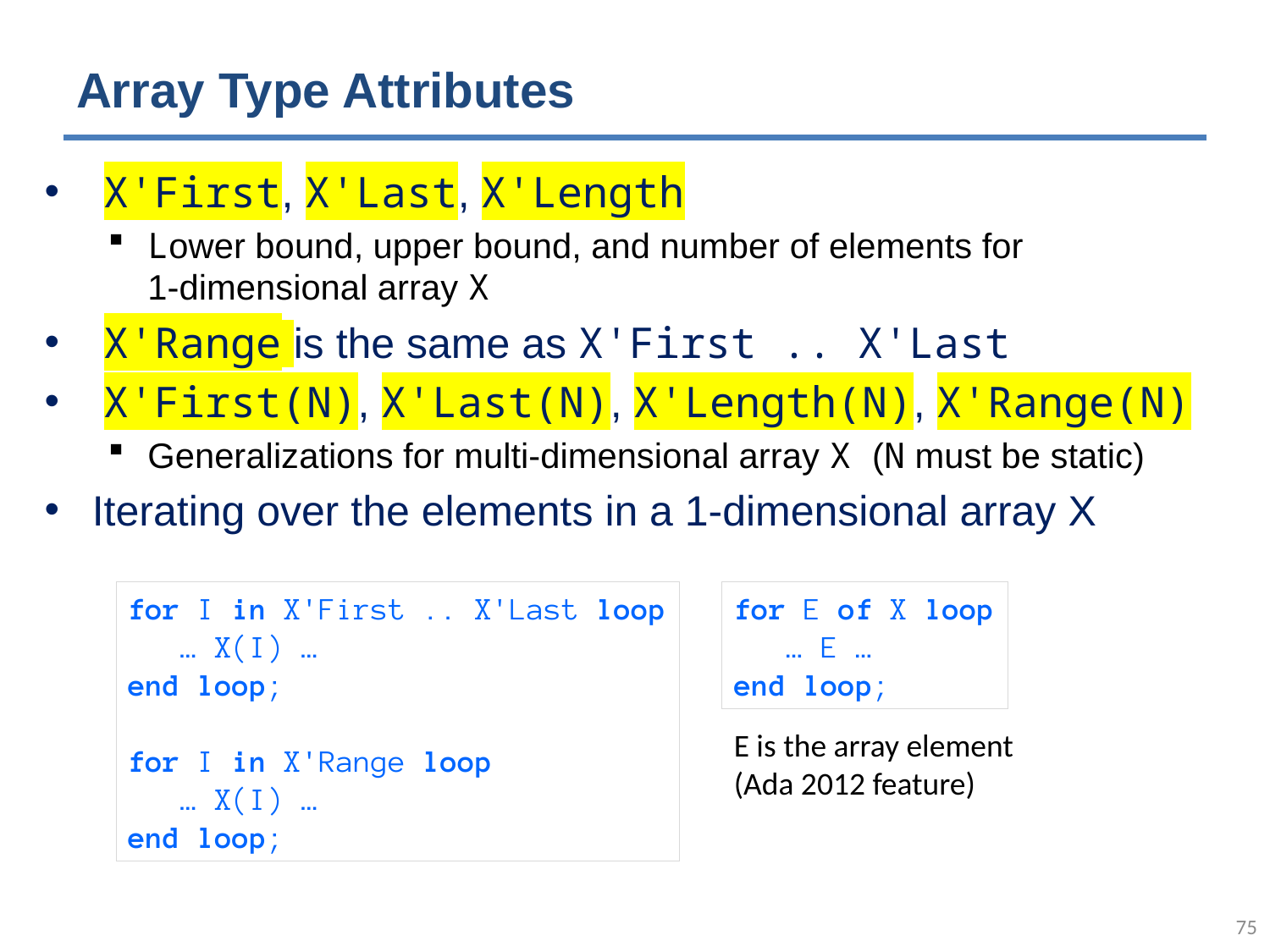

# Array Type Attributes
 X'First, X'Last, X'Length
Lower bound, upper bound, and number of elements for
1-dimensional array X
 X'Range is the same as X'First .. X'Last
 X'First(N), X'Last(N), X'Length(N), X'Range(N)
Generalizations for multi-dimensional array X (N must be static)
Iterating over the elements in a 1-dimensional array X

for I in X'First .. X'Last loop
   … X(I) …
end loop;

for I in X'Range loop
   … X(I) …
end loop;
for E of X loop
   … E …
end loop;
E is the array element
(Ada 2012 feature)
75